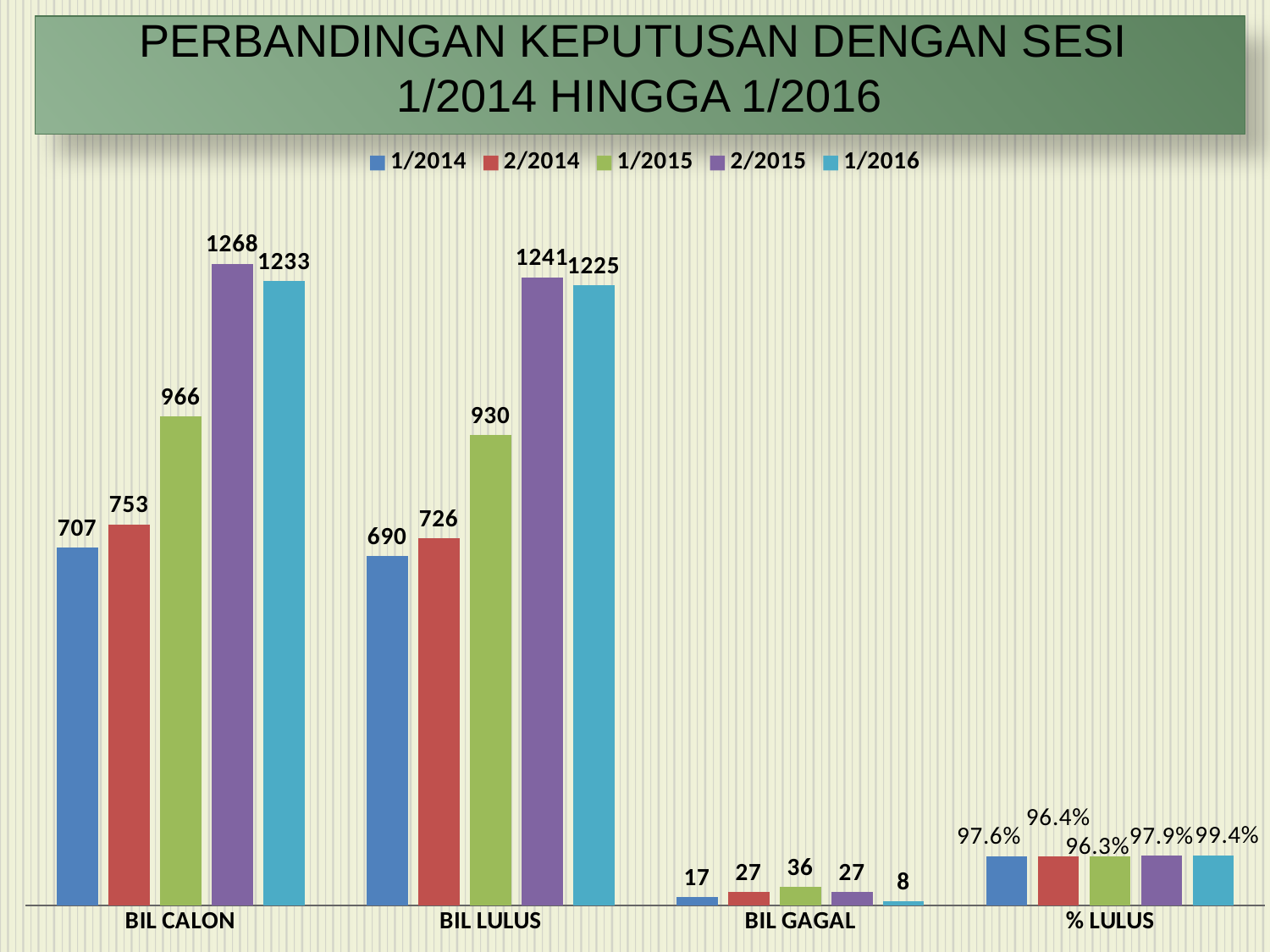

# PERBANDINGAN KEPUTUSAN DENGAN SESI 1/2014 HINGGA 1/2016

### Chart

| Category | 1/2014 | 2/2014 | 1/2015 | 2/2015 | 1/2016 |
|---|---|---|---|---|---|
| BIL CALON | 707.0 | 753.0 | 966.0 | 1268.0 | 1233.0 |
| BIL LULUS | 690.0 | 726.0 | 930.0 | 1241.0 | 1225.0 |
| BIL GAGAL | 17.0 | 27.0 | 36.0 | 27.0 | 8.0 |
| % LULUS | 97.6 | 96.4 | 96.3 | 97.9 | 99.4 |